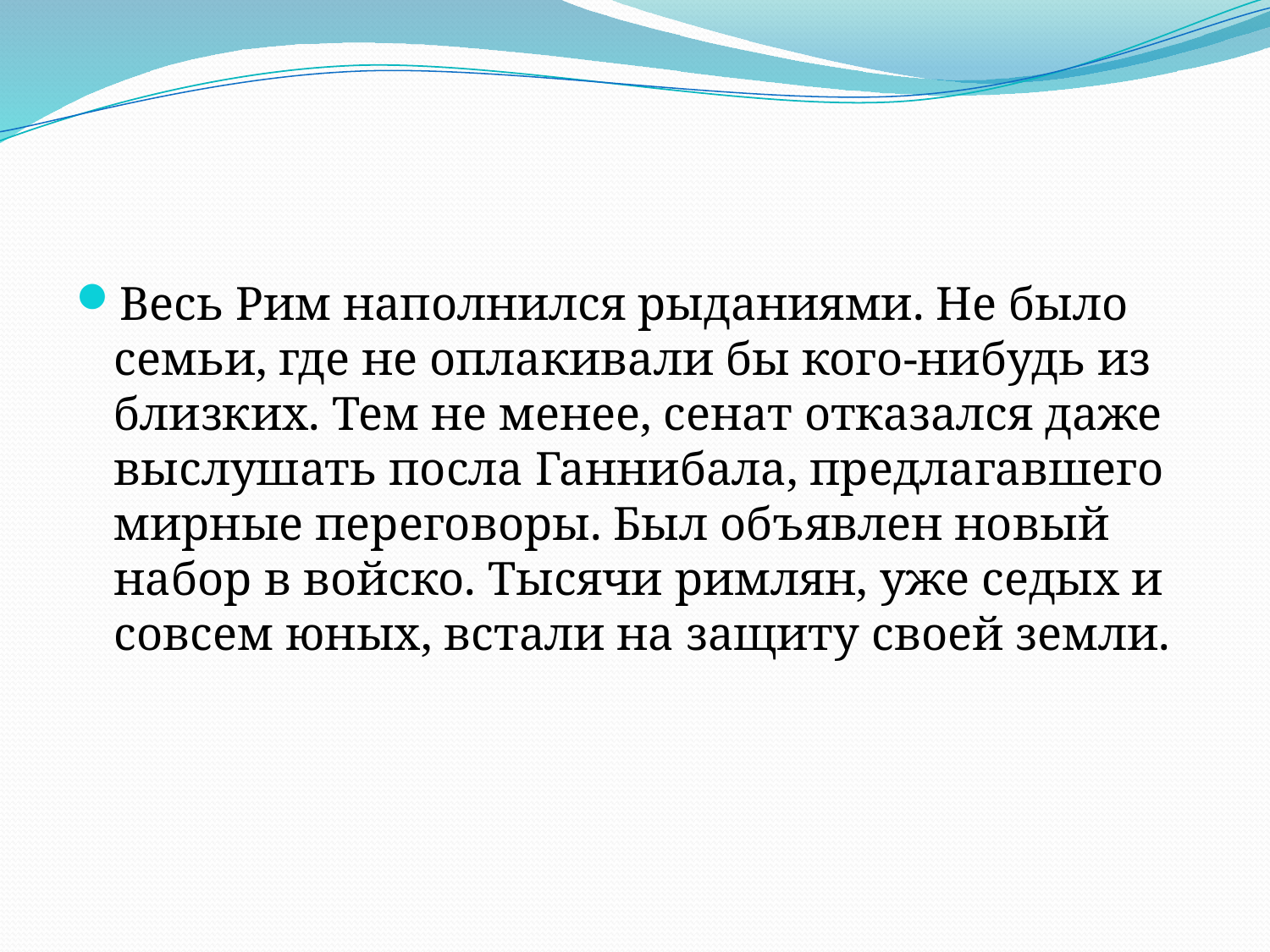

Весь Рим наполнился рыданиями. Не было семьи, где не оплакивали бы кого-нибудь из близких. Тем не менее, сенат отказался даже выслушать посла Ганнибала, предлагавшего мирные переговоры. Был объявлен новый набор в войско. Тысячи римлян, уже седых и совсем юных, встали на защиту своей земли.